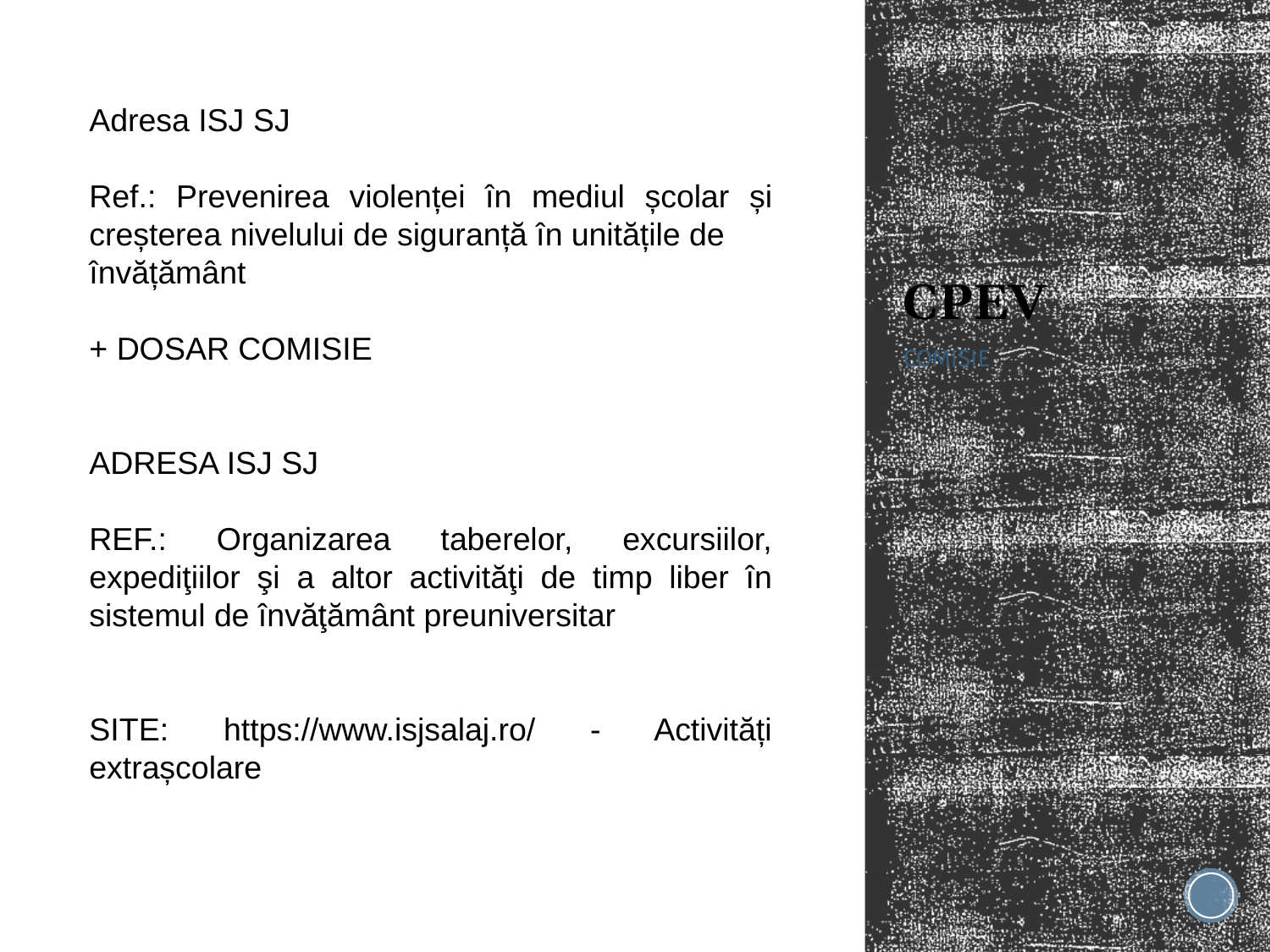

Adresa ISJ SJ

Ref.: Prevenirea violenței în mediul școlar și creșterea nivelului de siguranță în unitățile de
învățământ

+ DOSAR COMISIE

ADRESA ISJ SJ

REF.: Organizarea taberelor, excursiilor, expediţiilor şi a altor activităţi de timp liber în sistemul de învăţământ preuniversitar

SITE: https://www.isjsalaj.ro/ - Activități extrașcolare
# CPEV
COMISIE